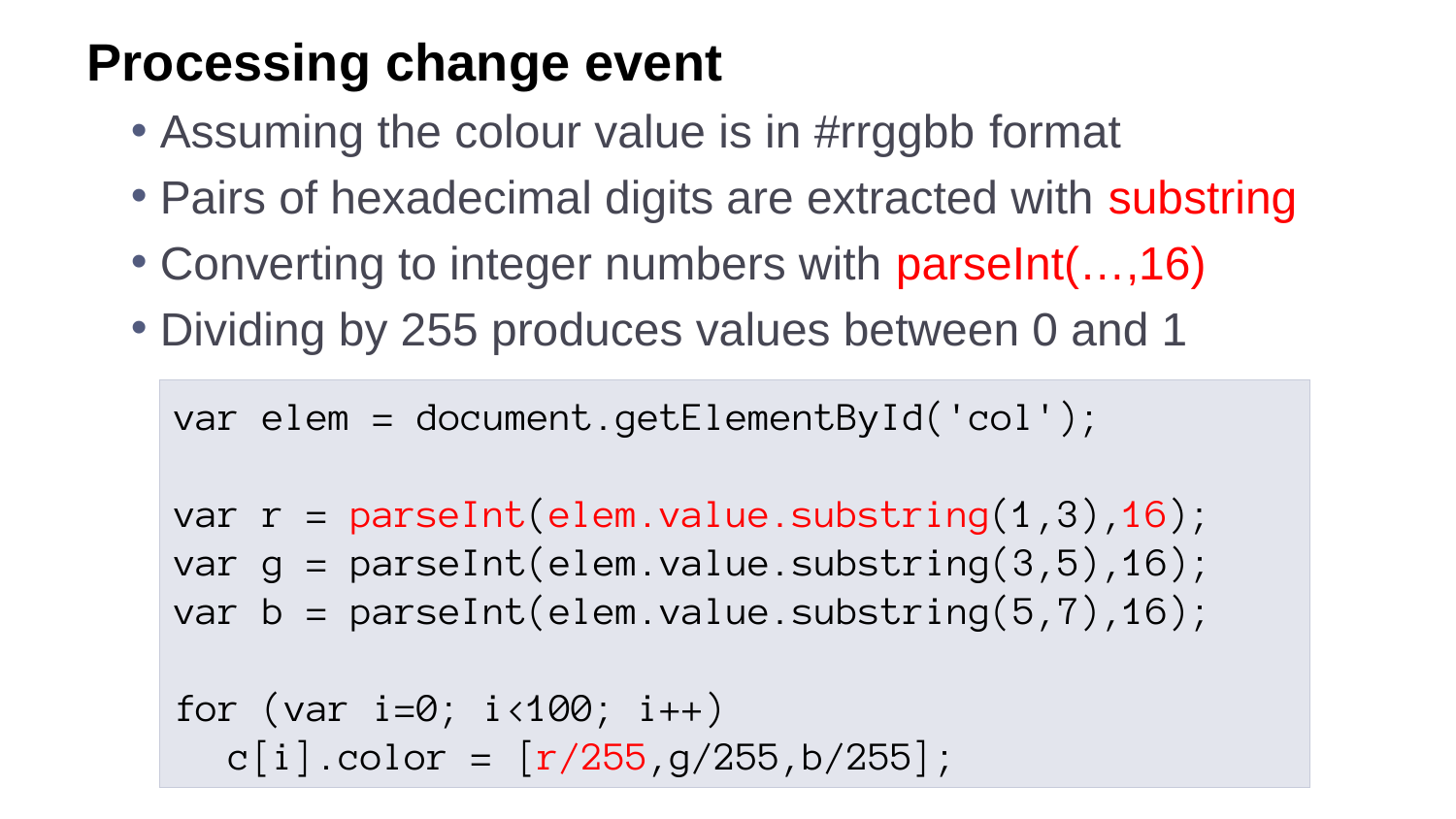

Processing change event
Assuming the colour value is in #rrggbb format
Pairs of hexadecimal digits are extracted with substring
Converting to integer numbers with parseInt(…,16)
Dividing by 255 produces values between 0 and 1
var elem = document.getElementById('col');

var r = parseInt(elem.value.substring(1,3),16);
var g = parseInt(elem.value.substring(3,5),16);
var b = parseInt(elem.value.substring(5,7),16);

for (var i=0; i<100; i++)
	c[i].color = [r/255,g/255,b/255];